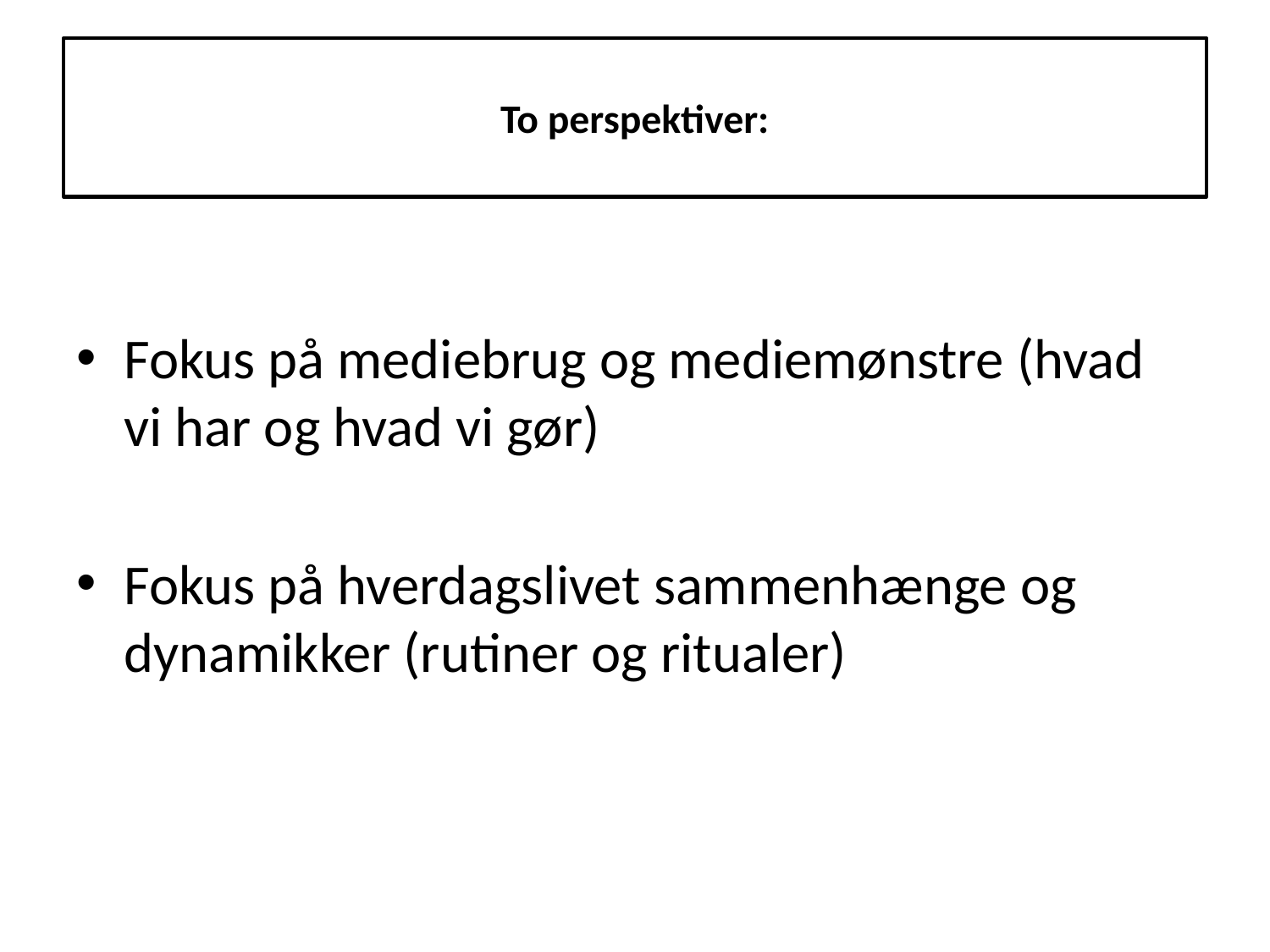

# To perspektiver:
Fokus på mediebrug og mediemønstre (hvad vi har og hvad vi gør)

Fokus på hverdagslivet sammenhænge og dynamikker (rutiner og ritualer)